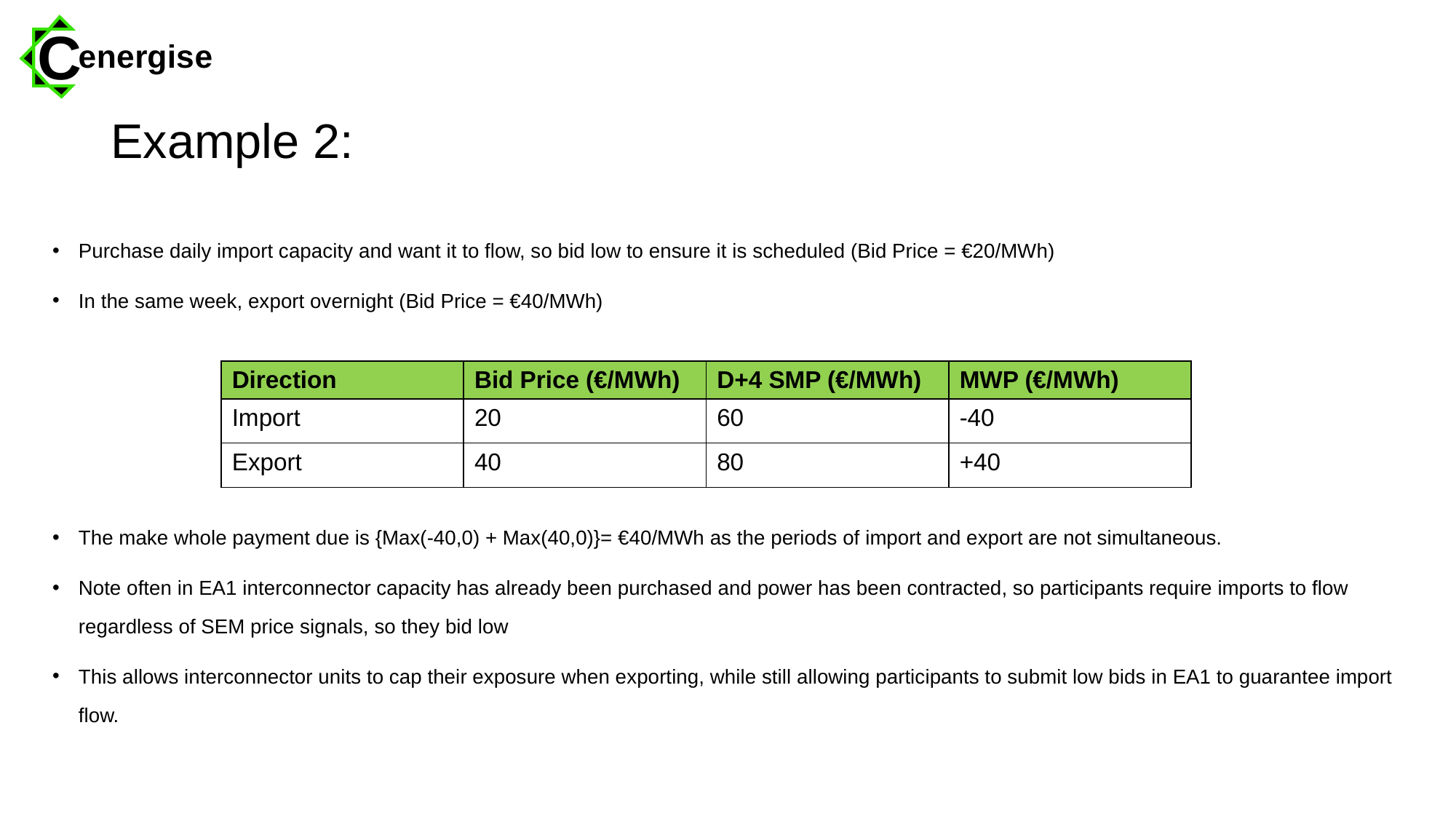

# Example 2:
Purchase daily import capacity and want it to flow, so bid low to ensure it is scheduled (Bid Price = €20/MWh)
In the same week, export overnight (Bid Price = €40/MWh)

The make whole payment due is {Max(-40,0) + Max(40,0)}= €40/MWh as the periods of import and export are not simultaneous.
Note often in EA1 interconnector capacity has already been purchased and power has been contracted, so participants require imports to flow regardless of SEM price signals, so they bid low
This allows interconnector units to cap their exposure when exporting, while still allowing participants to submit low bids in EA1 to guarantee import flow.

| Direction | Bid Price (€/MWh) | D+4 SMP (€/MWh) | MWP (€/MWh) |
| --- | --- | --- | --- |
| Import | 20 | 60 | -40 |
| Export | 40 | 80 | +40 |